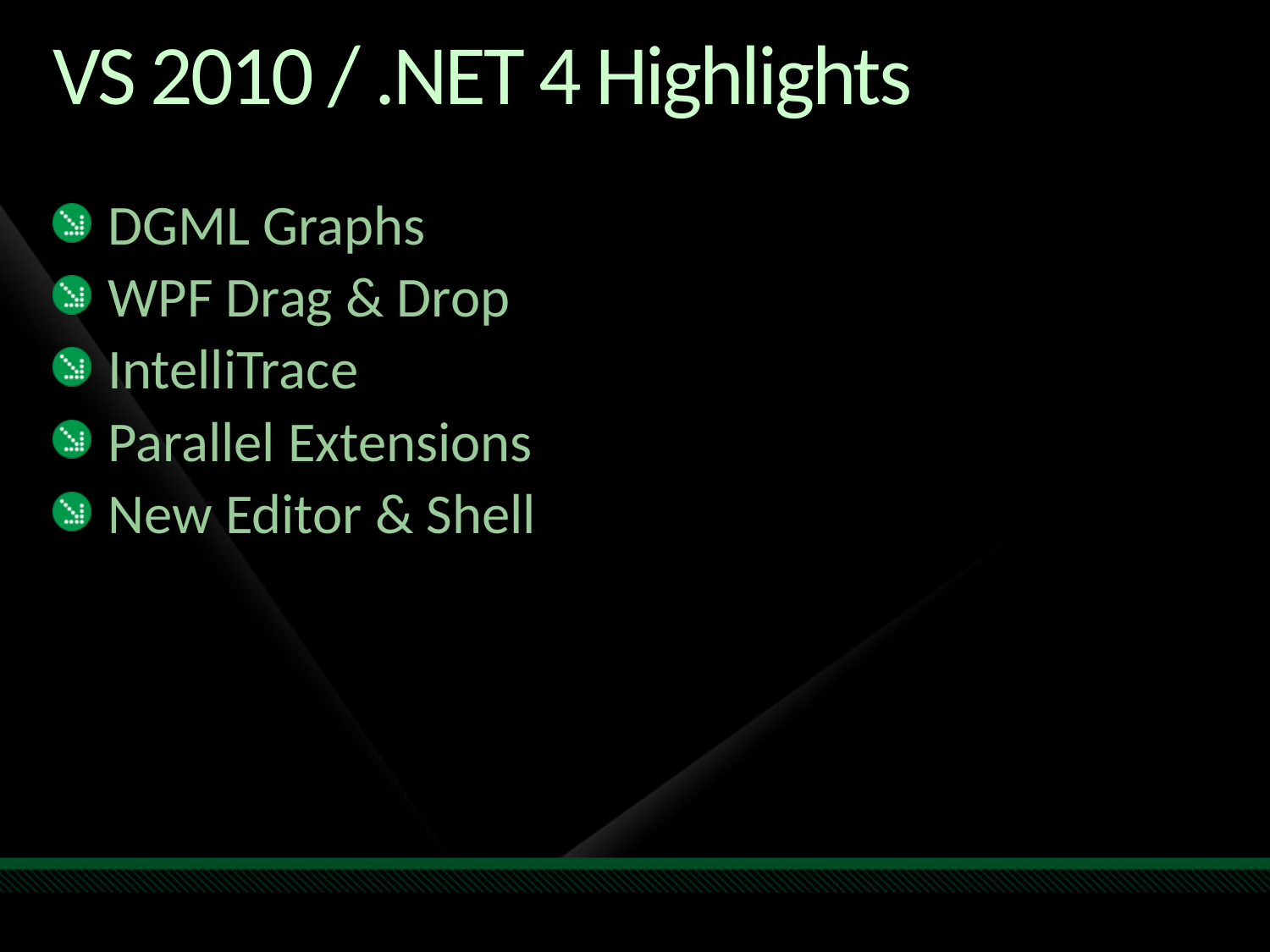

# VS 2010 / .NET 4 Highlights
DGML Graphs
WPF Drag & Drop
IntelliTrace
Parallel Extensions
New Editor & Shell